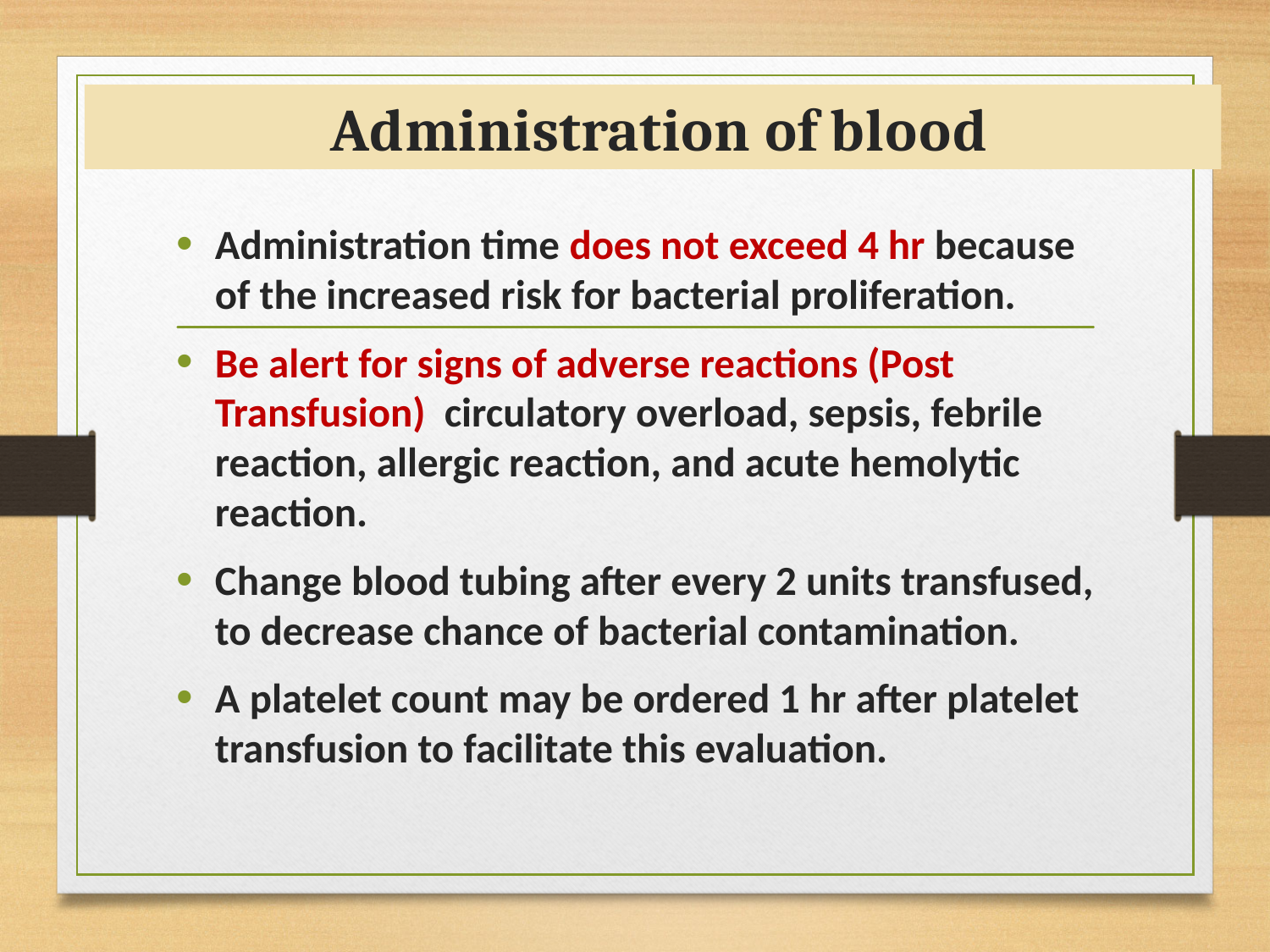

# Administration of blood
Administration time does not exceed 4 hr because of the increased risk for bacterial proliferation.
Be alert for signs of adverse reactions (Post Transfusion)  circulatory overload, sepsis, febrile reaction, allergic reaction, and acute hemolytic reaction.
Change blood tubing after every 2 units transfused, to decrease chance of bacterial contamination.
A platelet count may be ordered 1 hr after platelet transfusion to facilitate this evaluation.